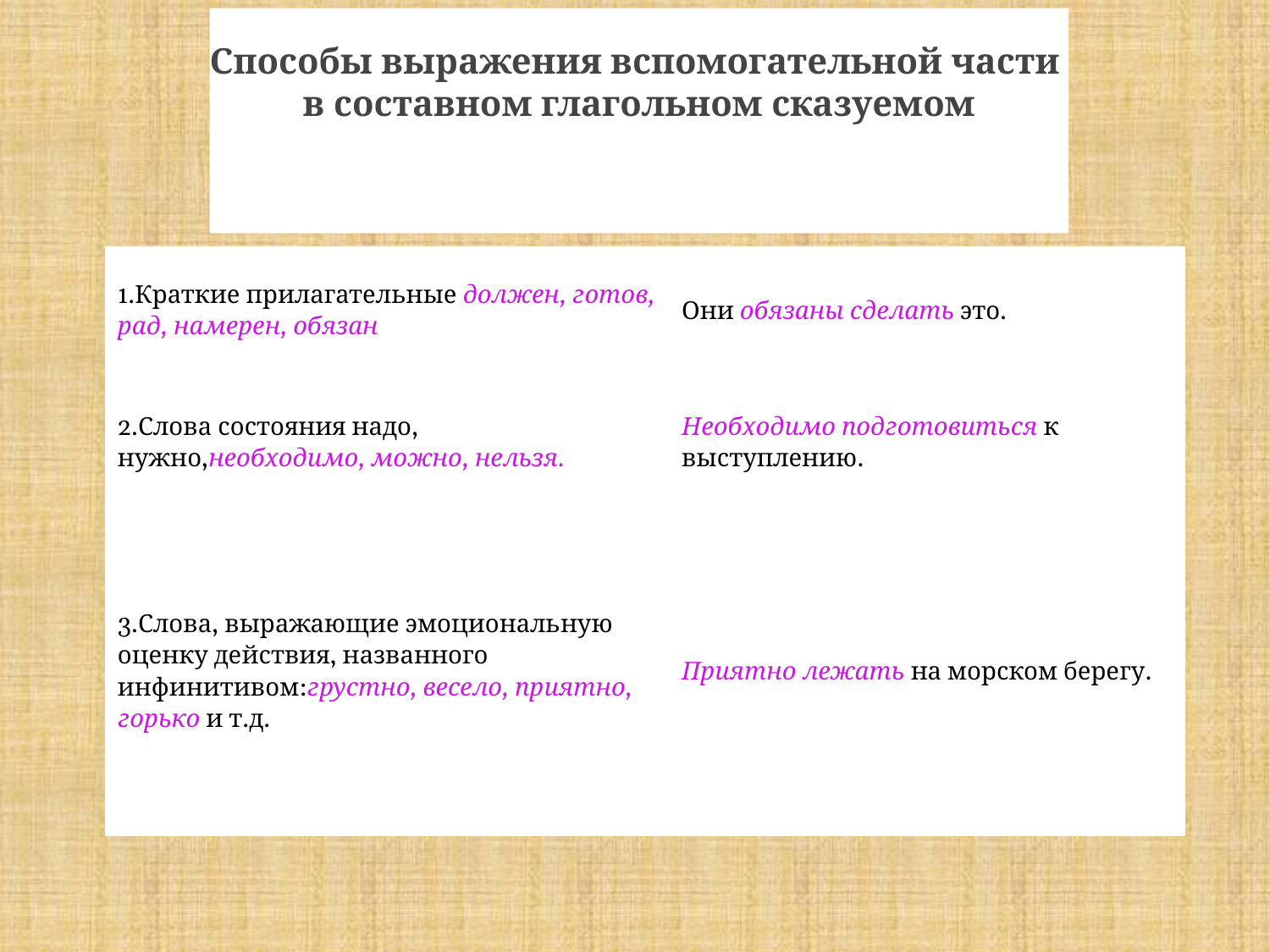

Способы выражения вспомогательной части
в составном глагольном сказуемом

| 1.Краткие прилагательные должен, готов, рад, намерен, обязан | Они обязаны сделать это. |
| --- | --- |
| 2.Слова состояния надо, нужно,необходимо, можно, нельзя. | Необходимо подготовиться к выступлению. |
| 3.Слова, выражающие эмоциональную оценку действия, названного инфинитивом:грустно, весело, приятно, горько и т.д. | Приятно лежать на морском берегу. |